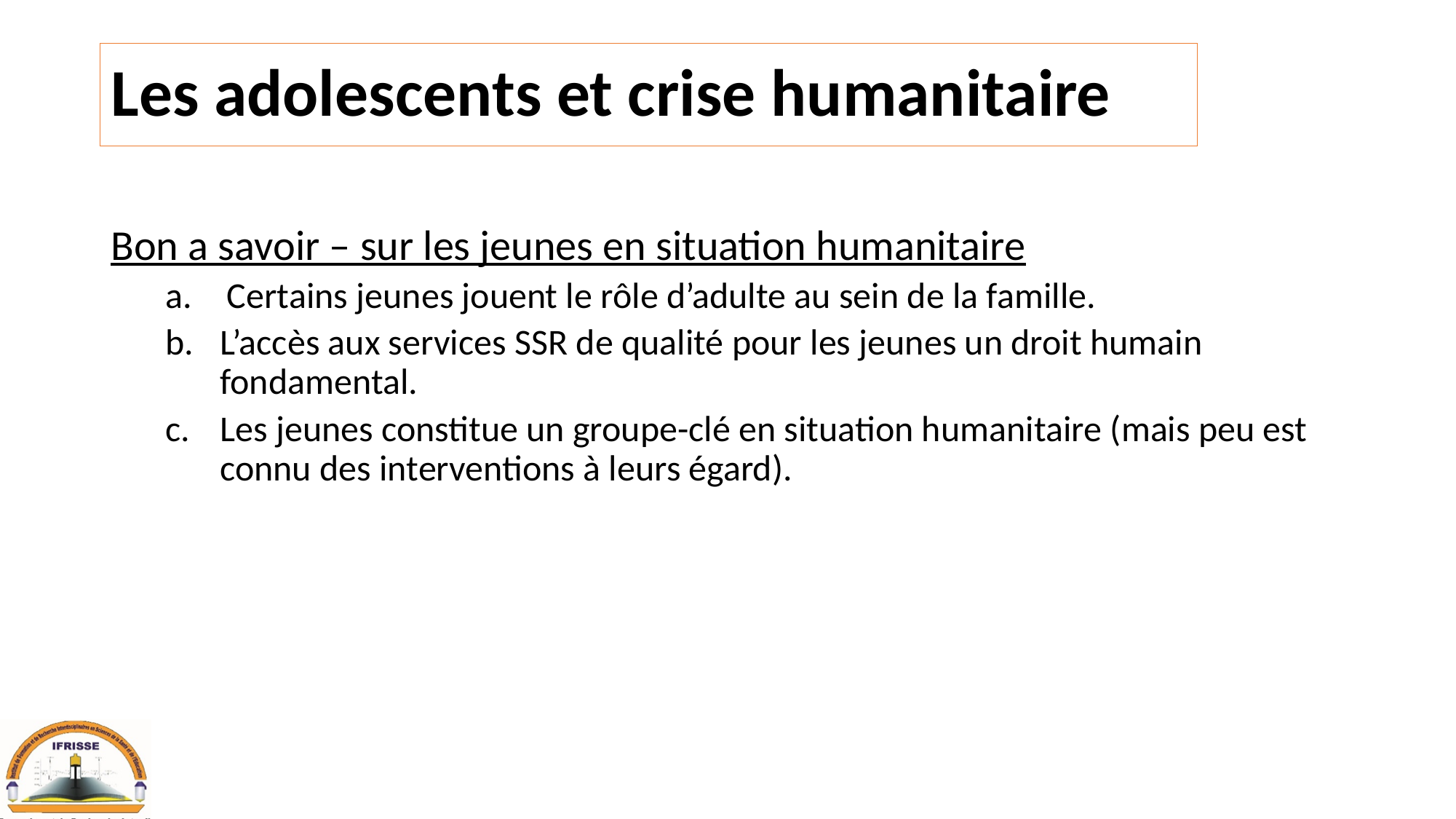

# Les adolescents et crise humanitaire
Bon a savoir – sur les jeunes en situation humanitaire
Certains jeunes jouent le rôle d’adulte au sein de la famille.
L’accès aux services SSR de qualité pour les jeunes un droit humain fondamental.
Les jeunes constitue un groupe-clé en situation humanitaire (mais peu est connu des interventions à leurs égard).